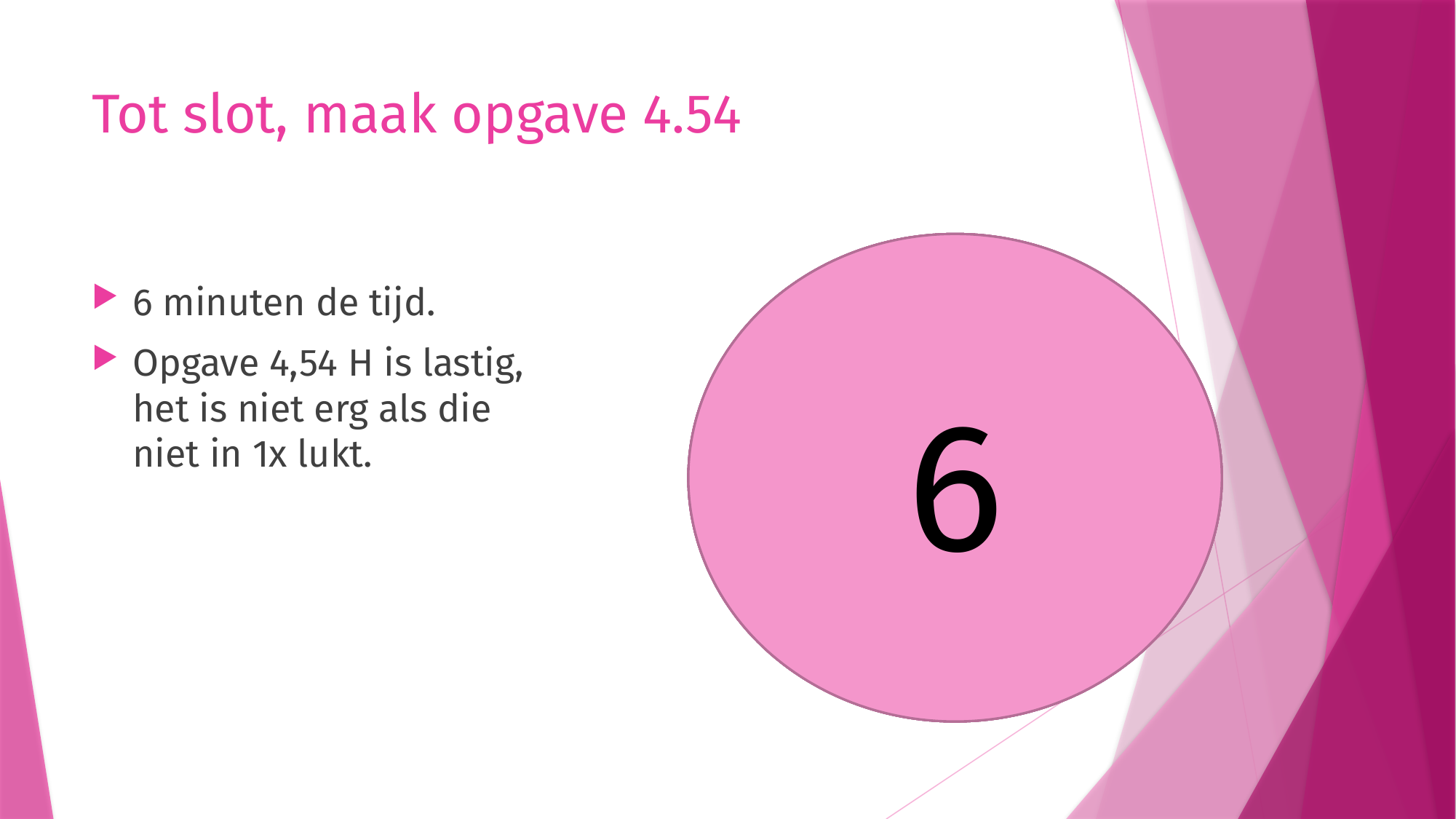

# Tot slot, maak opgave 4.54
5
6
4
3
1
2
6 minuten de tijd.
Opgave 4,54 H is lastig, het is niet erg als die niet in 1x lukt.